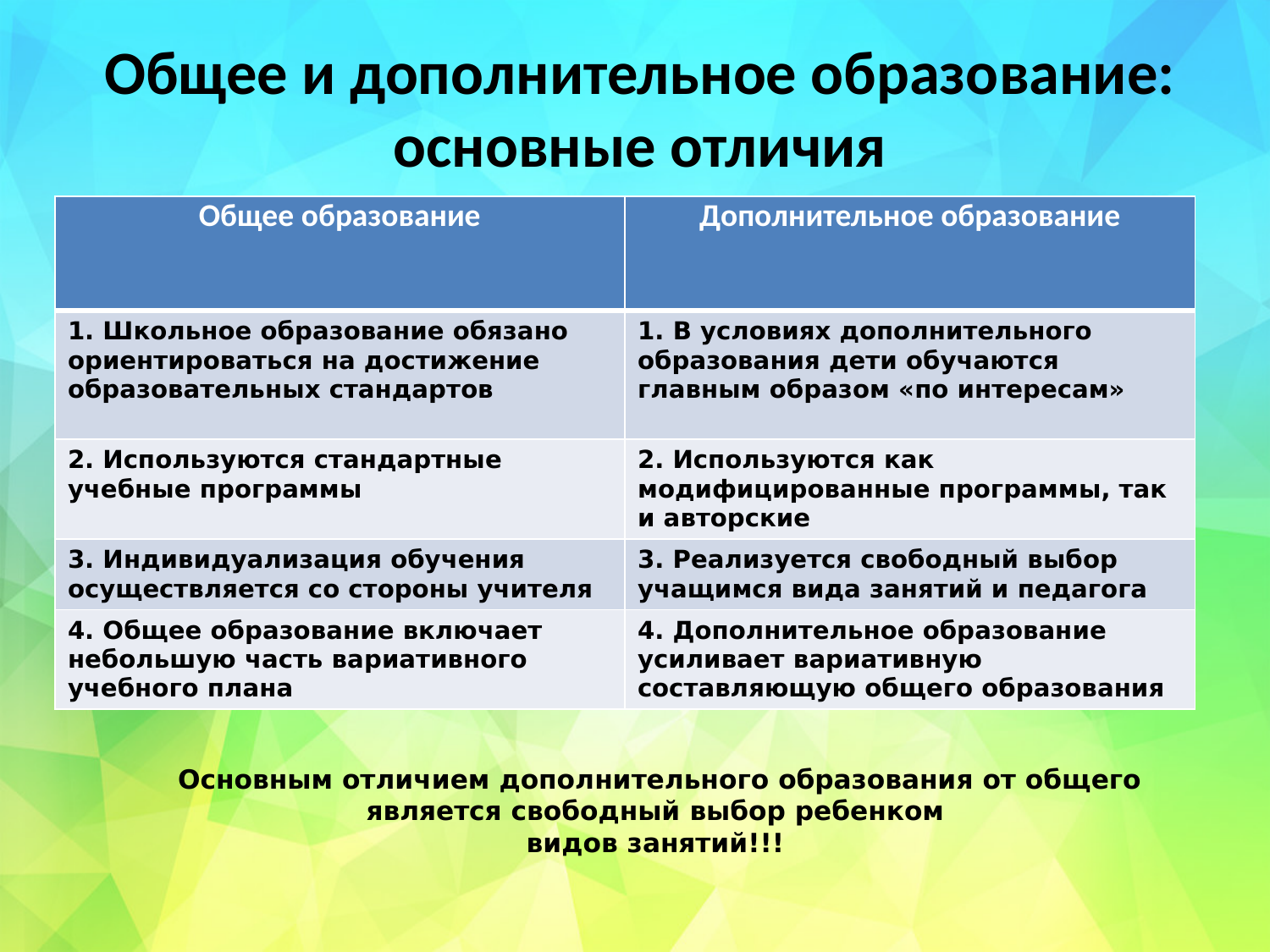

# Общее и дополнительное образование: основные отличия
| Общее образование | Дополнительное образование |
| --- | --- |
| 1. Школьное образование обязано ориентироваться на достижение образовательных стандартов | 1. В условиях дополнительного образования дети обучаются главным образом «по интересам» |
| 2. Используются стандартные учебные программы | 2. Используются как модифицированные программы, так и авторские |
| 3. Индивидуализация обучения осуществляется со стороны учителя | 3. Реализуется свободный выбор учащимся вида занятий и педагога |
| 4. Общее образование включает небольшую часть вариативного учебного плана | 4. Дополнительное образование усиливает вариативную составляющую общего образования |
Основным отличием дополнительного образования от общего является свободный выбор ребенком
видов занятий!!!